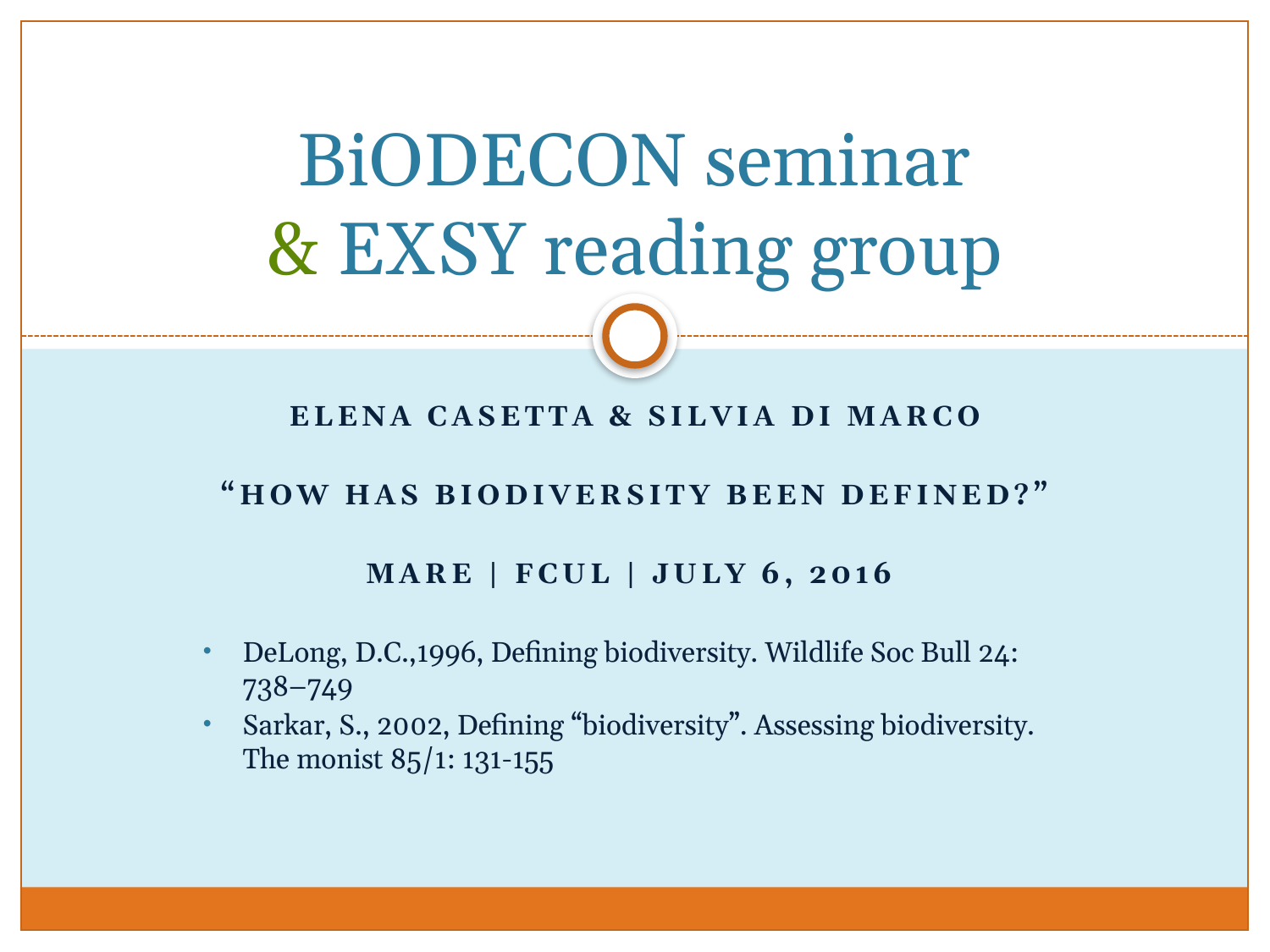

# BiODECON seminar & EXSY reading group
Elena casetta & Silvia di marco

“How HAS Biodiversity been Defined?”

Mare | fcul | july 6, 2016

DeLong, D.C.,1996, Defining biodiversity. Wildlife Soc Bull 24: 738–749
Sarkar, S., 2002, Defining “biodiversity”. Assessing biodiversity. The monist 85/1: 131-155